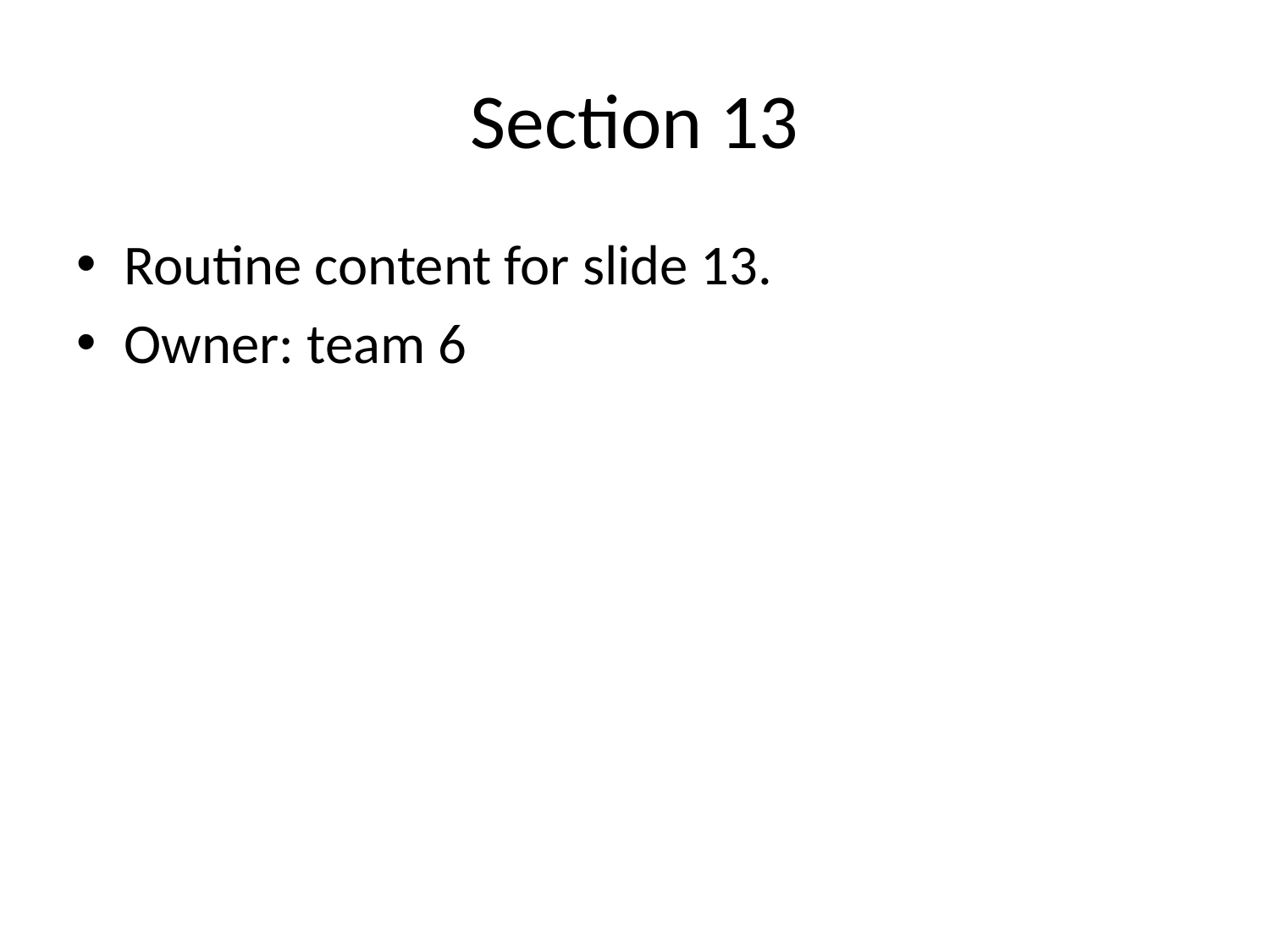

# Section 13
Routine content for slide 13.
Owner: team 6